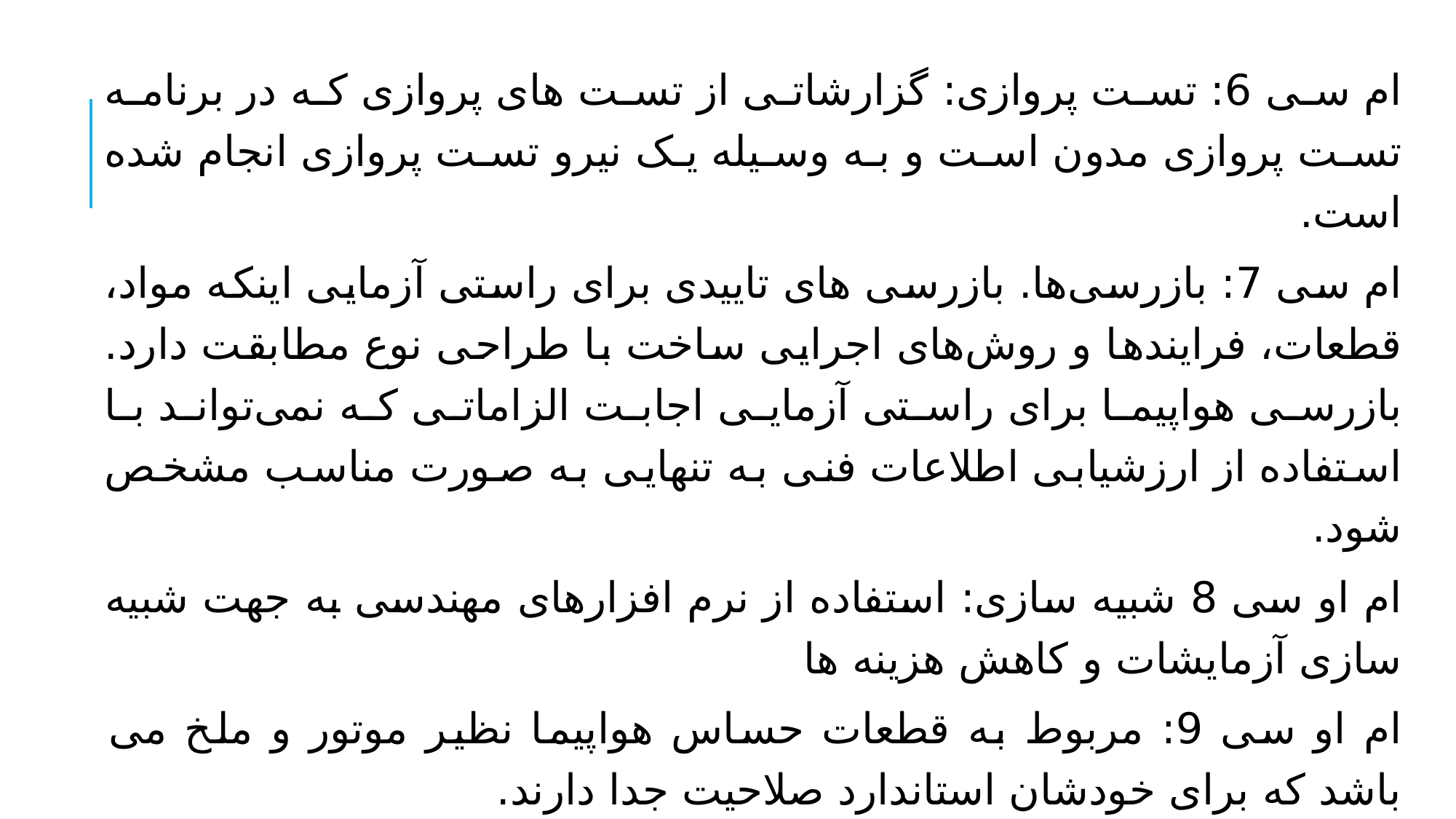

ام سی 6: تست پروازی: گزارشاتی از تست ‌های پروازی که در برنامه تست پروازی مدون است و به وسیله یک نیرو تست پروازی انجام شده است.
ام سی 7: بازرسی‌ها. بازرسی ‌های تاییدی برای راستی آزمایی اینکه مواد، قطعات، فرایند‌ها و روش‌های اجرایی ساخت با طراحی نوع مطابقت دارد. بازرسی هواپیما برای راستی آزمایی اجابت الزاماتی که نمی‌تواند با استفاده از ارزشیابی اطلاعات فنی به تنهایی به صورت مناسب مشخص شود.
ام او سی 8 شبیه سازی: استفاده از نرم افزارهای مهندسی به جهت شبیه سازی آزمایشات و کاهش هزینه ها
ام او سی 9: مربوط به قطعات حساس هواپیما نظیر موتور و ملخ می باشد که برای خودشان استاندارد صلاحیت جدا دارند.
  ‘Flight Test Program’